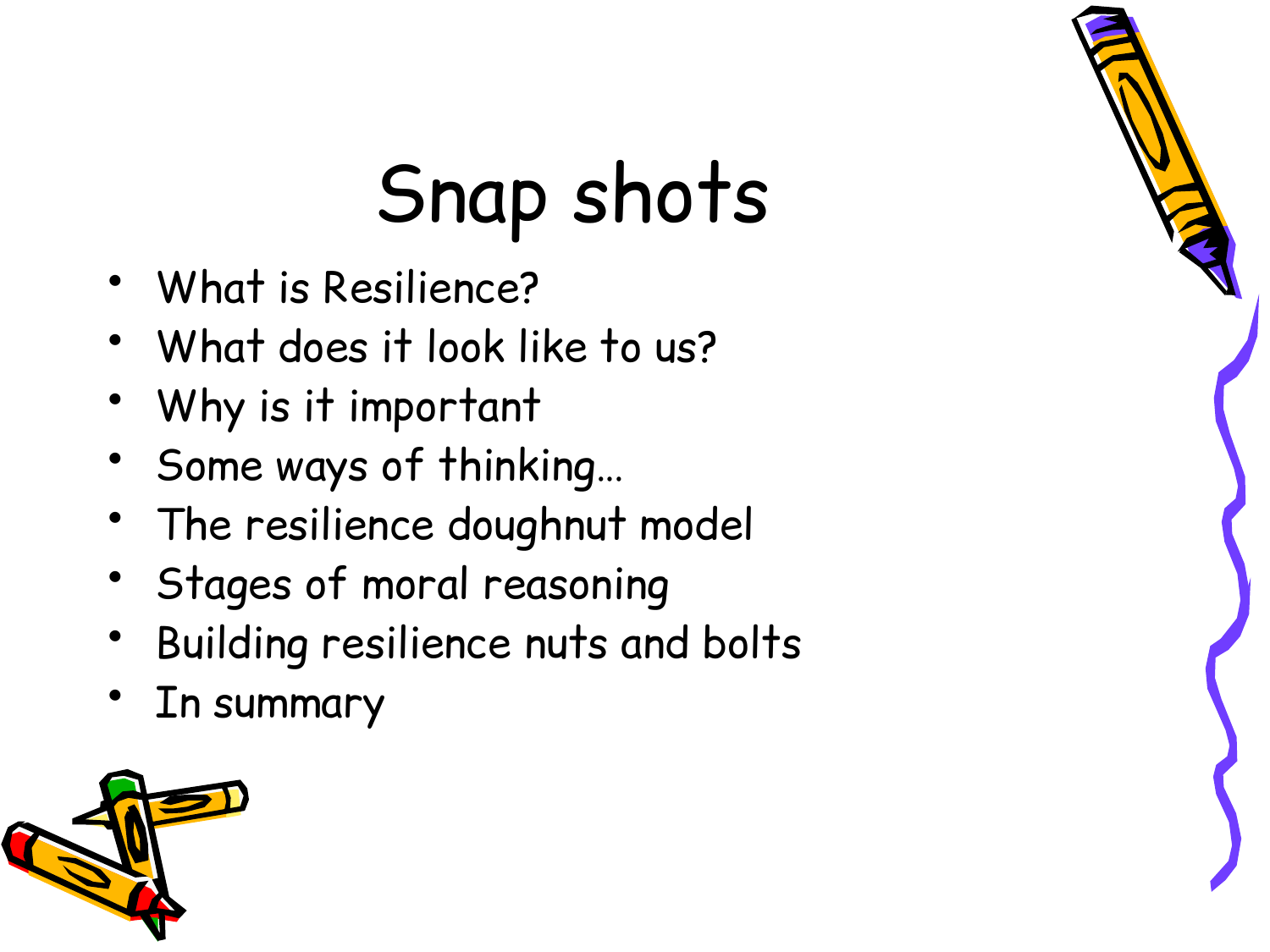

# Snap shots
What is Resilience?
What does it look like to us?
Why is it important
Some ways of thinking…
The resilience doughnut model
Stages of moral reasoning
Building resilience nuts and bolts
In summary